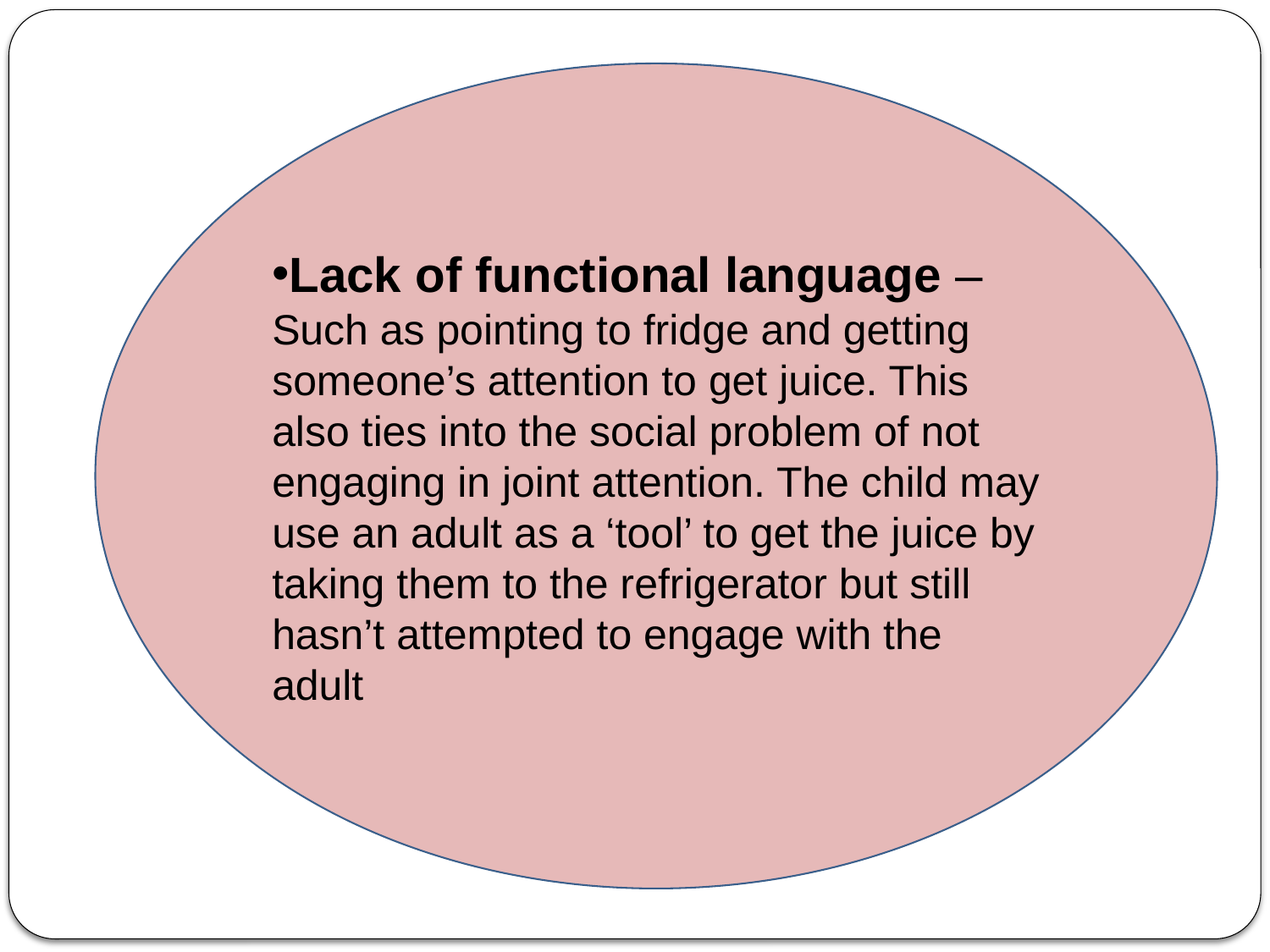

Lack of functional language – Such as pointing to fridge and getting someone’s attention to get juice. This also ties into the social problem of not engaging in joint attention. The child may use an adult as a ‘tool’ to get the juice by taking them to the refrigerator but still hasn’t attempted to engage with the adult